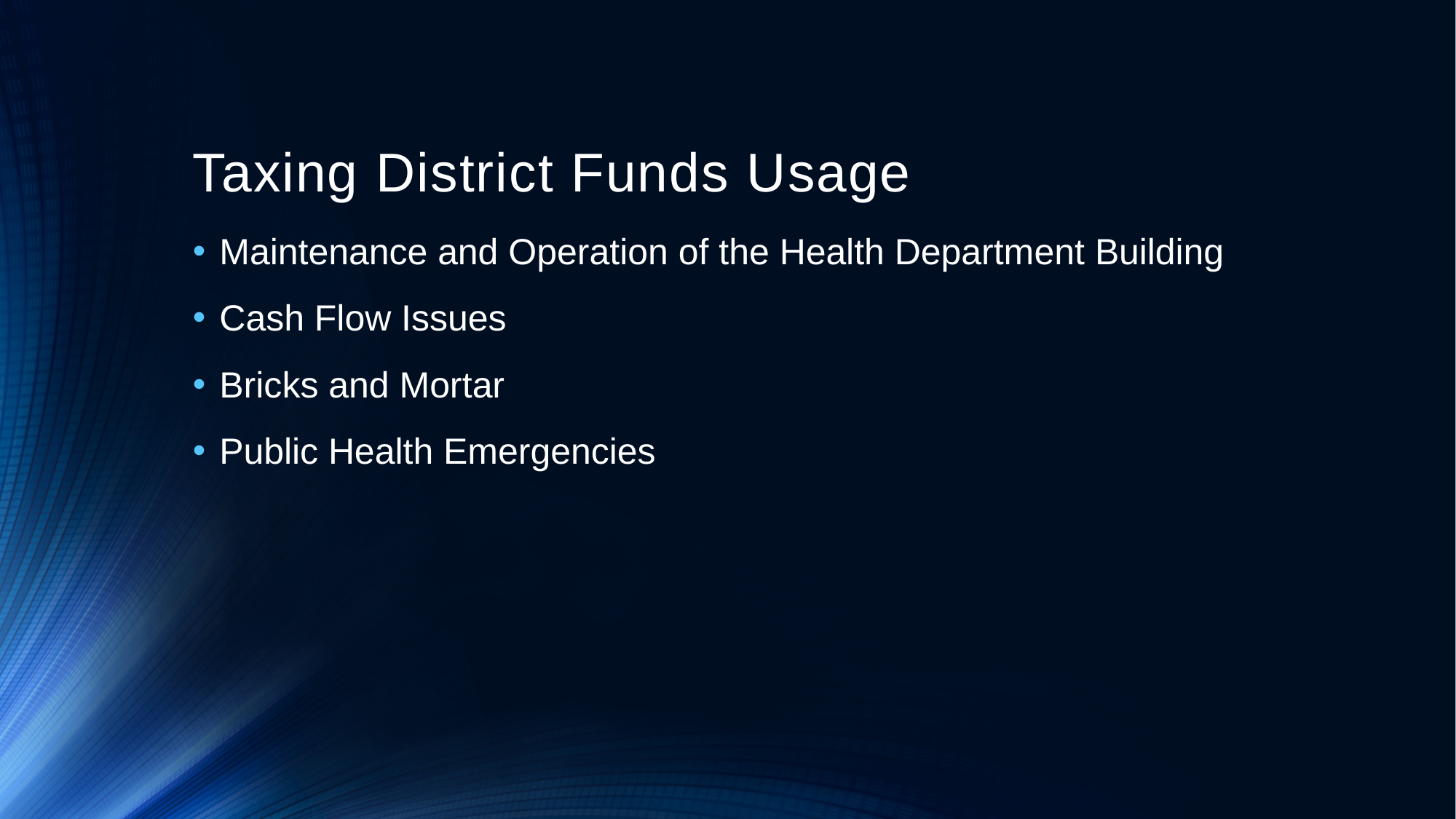

# Taxing District Funds Usage
Maintenance and Operation of the Health Department Building
Cash Flow Issues
Bricks and Mortar
Public Health Emergencies